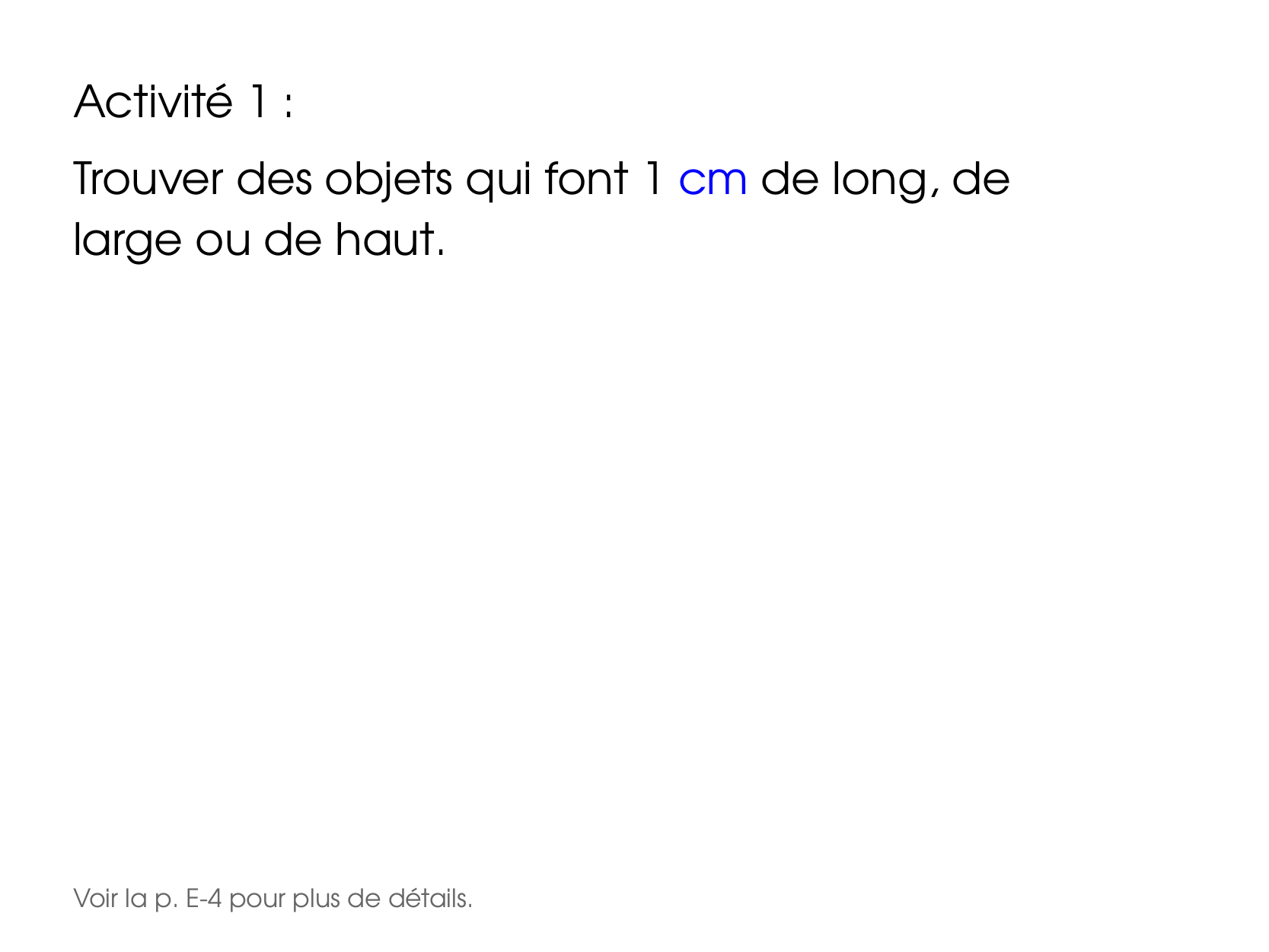

Activité 1 :
Trouver des objets qui font 1 cm de long, de large ou de haut.
Voir la p. E-4 pour plus de détails.